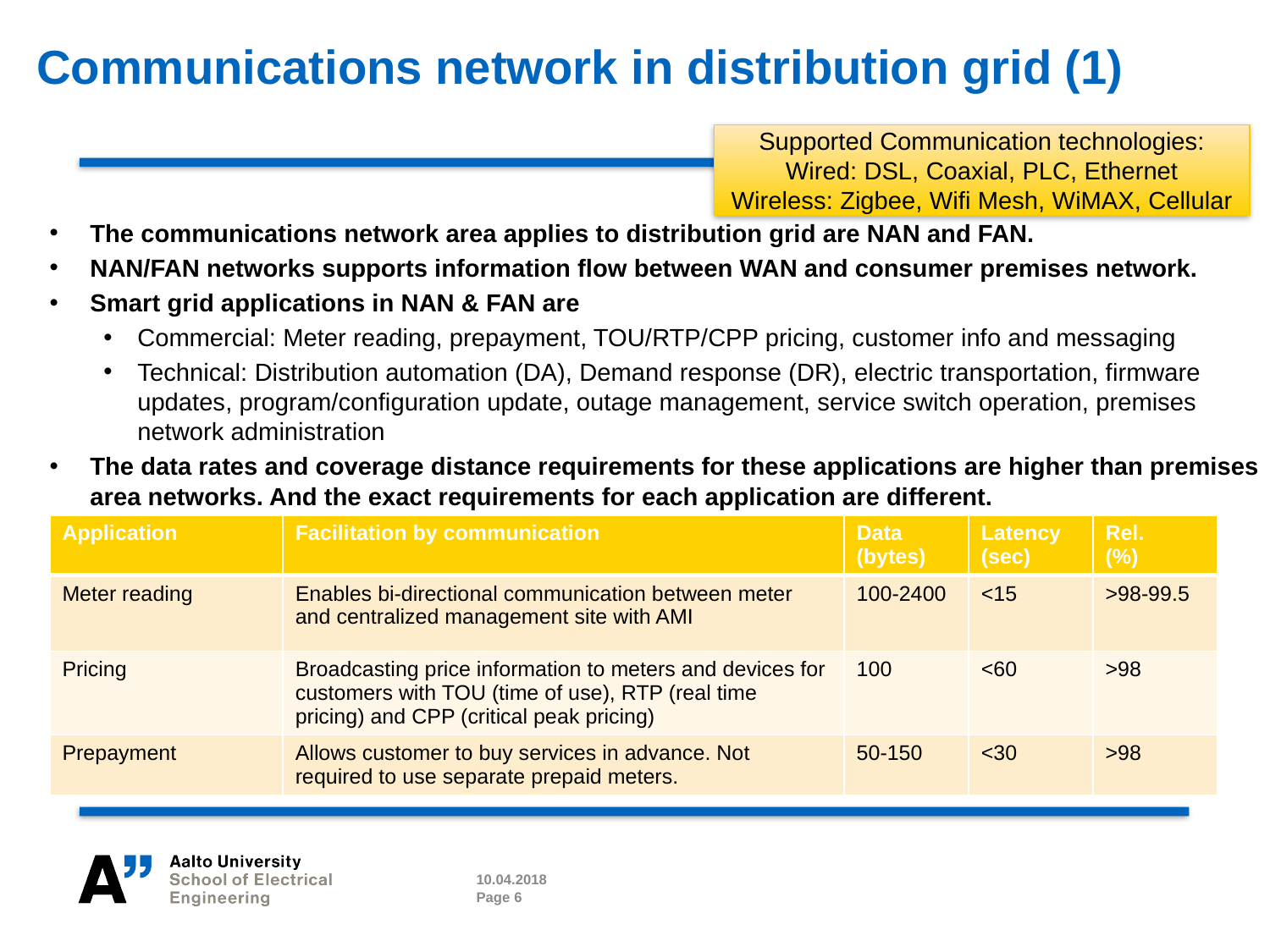

# Communications network in distribution grid (1)
Supported Communication technologies:
Wired: DSL, Coaxial, PLC, Ethernet
Wireless: Zigbee, Wifi Mesh, WiMAX, Cellular
The communications network area applies to distribution grid are NAN and FAN.
NAN/FAN networks supports information flow between WAN and consumer premises network.
Smart grid applications in NAN & FAN are
Commercial: Meter reading, prepayment, TOU/RTP/CPP pricing, customer info and messaging
Technical: Distribution automation (DA), Demand response (DR), electric transportation, firmware updates, program/configuration update, outage management, service switch operation, premises network administration
The data rates and coverage distance requirements for these applications are higher than premises area networks. And the exact requirements for each application are different.
| Application | Facilitation by communication | Data (bytes) | Latency (sec) | Rel. (%) |
| --- | --- | --- | --- | --- |
| Meter reading | Enables bi-directional communication between meter and centralized management site with AMI | 100-2400 | <15 | >98-99.5 |
| Pricing | Broadcasting price information to meters and devices for customers with TOU (time of use), RTP (real time pricing) and CPP (critical peak pricing) | 100 | <60 | >98 |
| Prepayment | Allows customer to buy services in advance. Not required to use separate prepaid meters. | 50-150 | <30 | >98 |

10.04.2018
Page 6